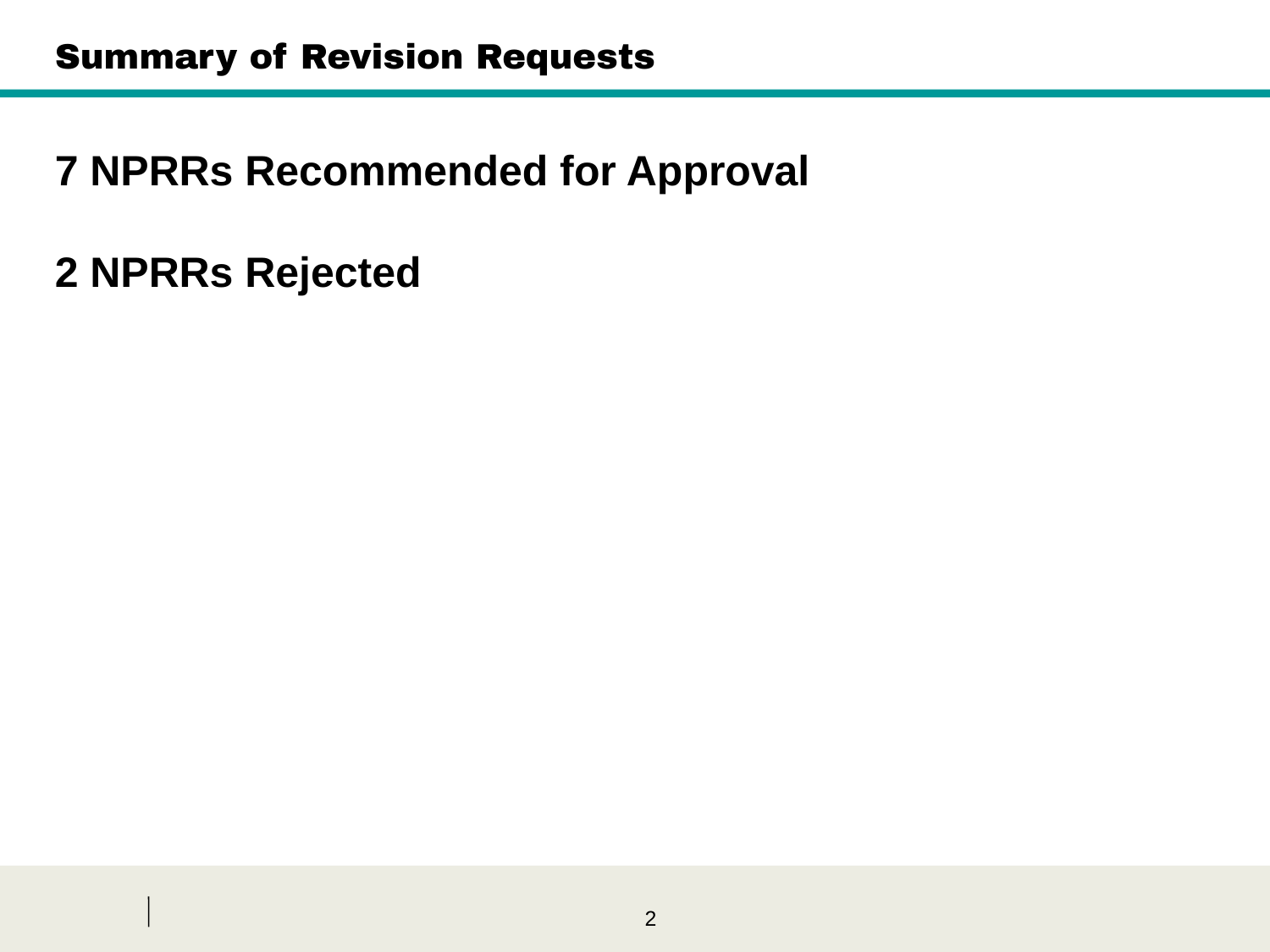

Summary of Revision Requests
7 NPRRs Recommended for Approval

2 NPRRs Rejected